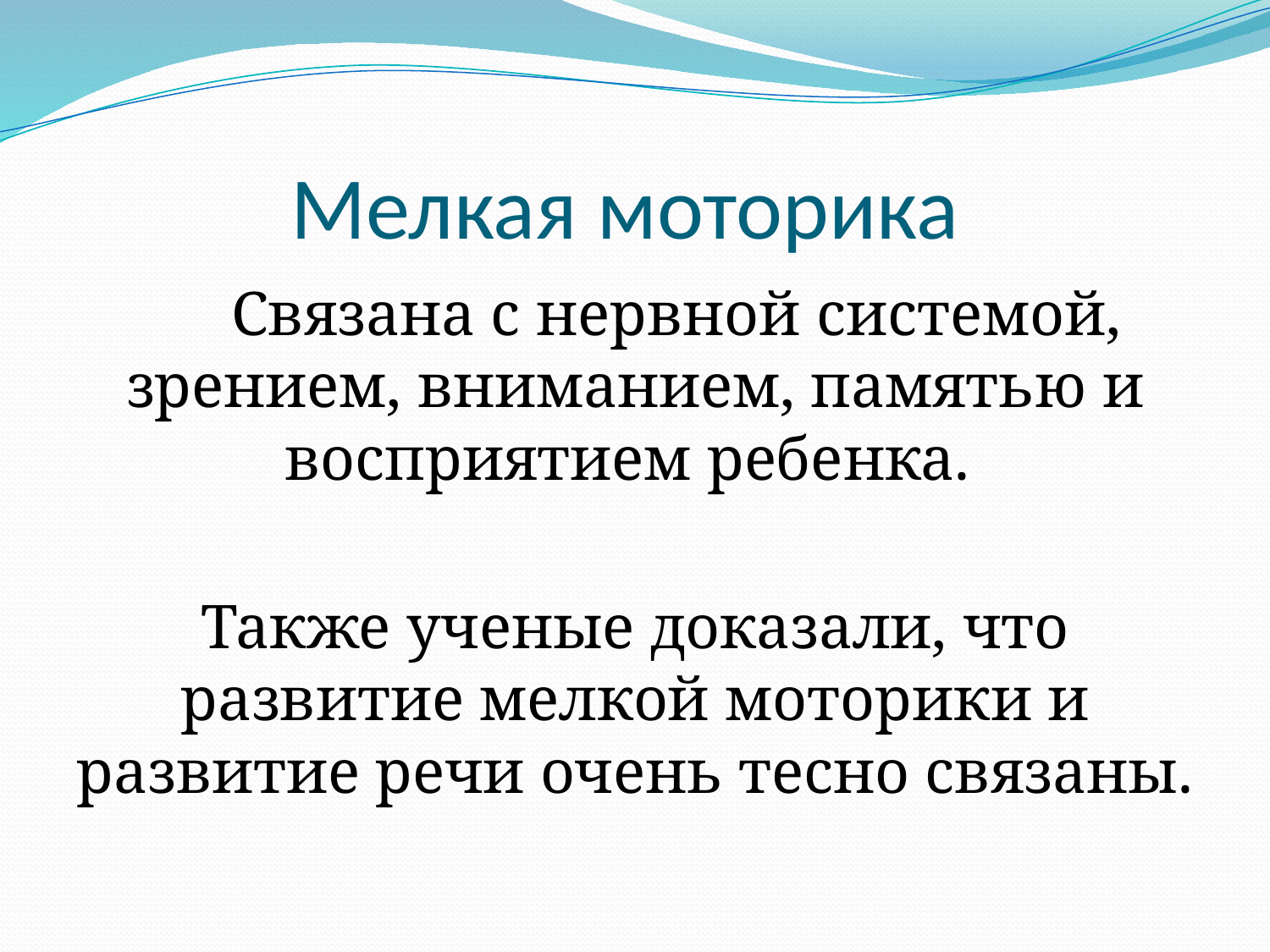

# Мелкая моторика
Связана с нервной системой, зрением, вниманием, памятью и восприятием ребенка.

Также ученые доказали, что развитие мелкой моторики и развитие речи очень тесно связаны.